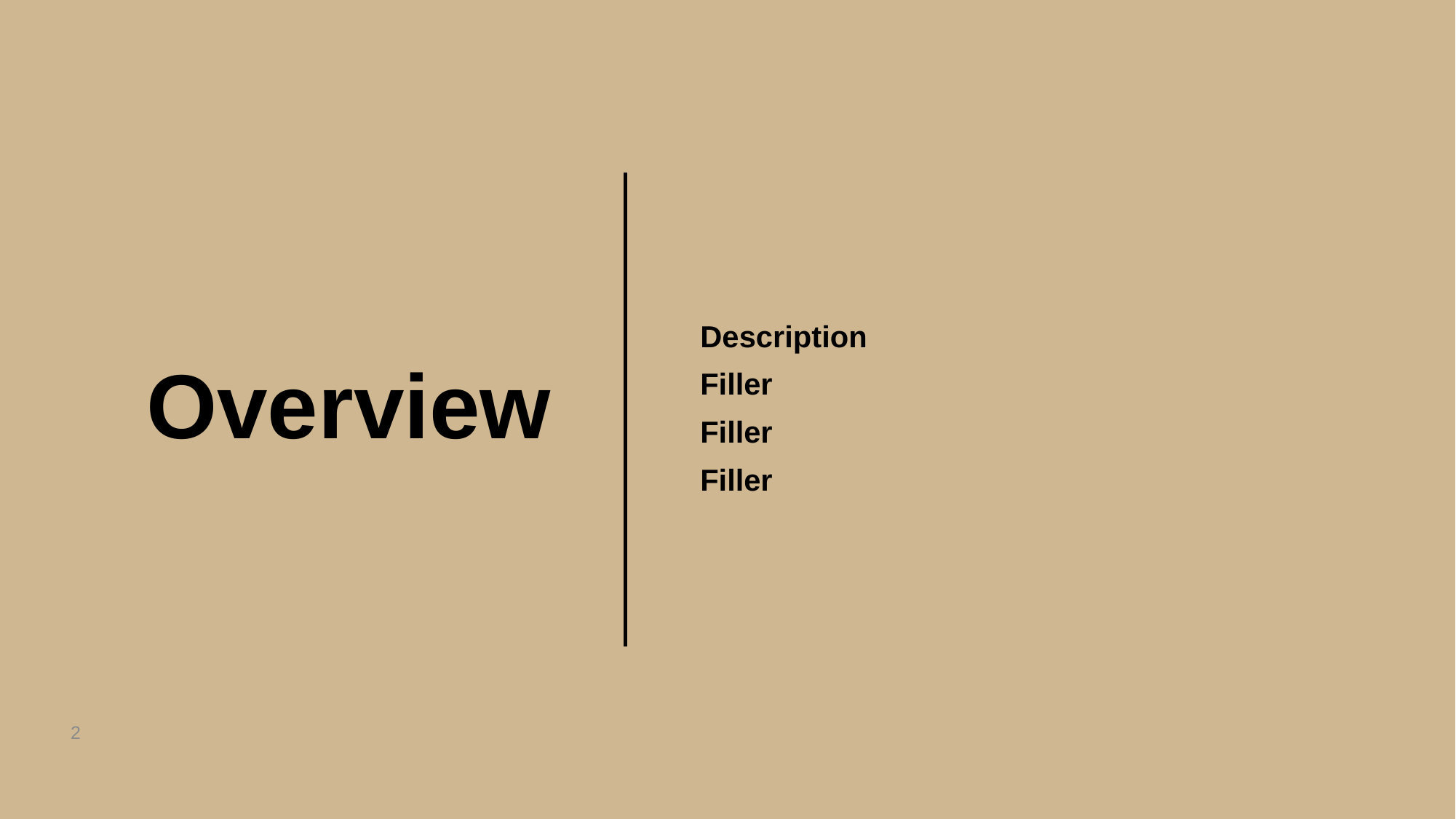

Description
Filler
Filler
Filler
# Overview
2